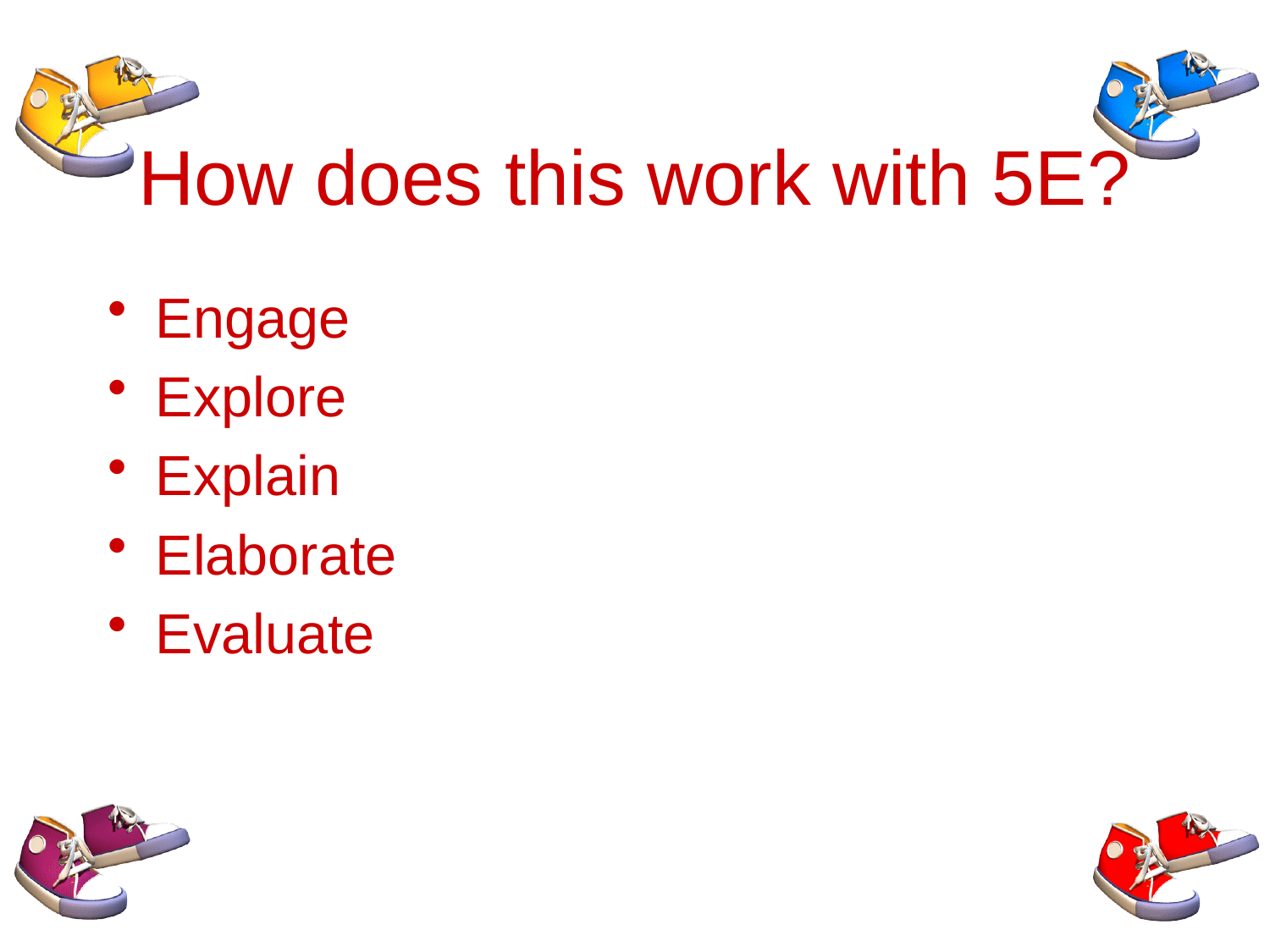

# How does this work with 5E?
Engage
Explore
Explain
Elaborate
Evaluate